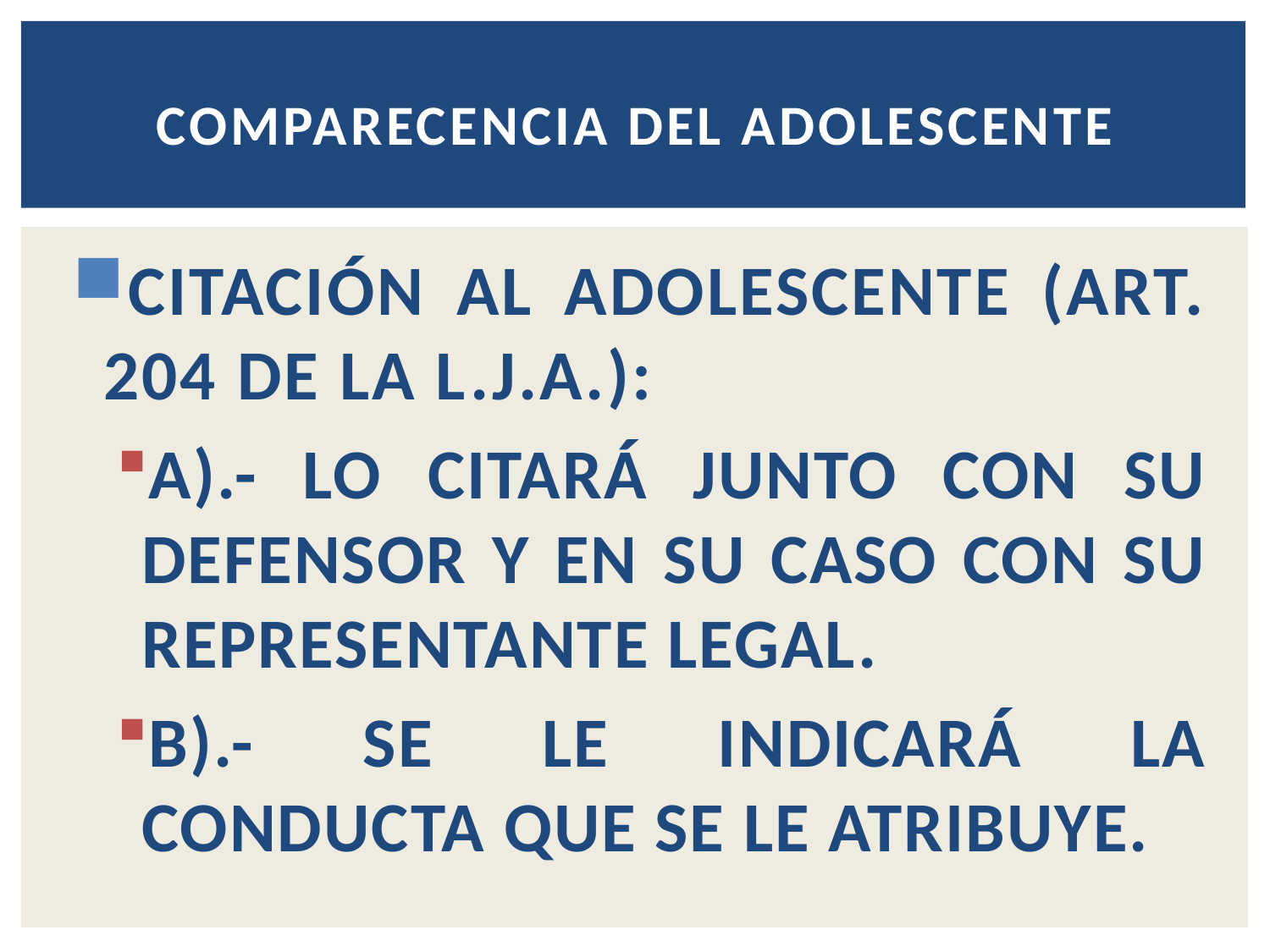

# COMPARECENCIA DEL ADOLESCENTE
CITACIÓN AL ADOLESCENTE (ART. 204 DE LA L.J.A.):
A).- LO CITARÁ JUNTO CON SU DEFENSOR Y EN SU CASO CON SU REPRESENTANTE LEGAL.
B).- SE LE INDICARÁ LA CONDUCTA QUE SE LE ATRIBUYE.